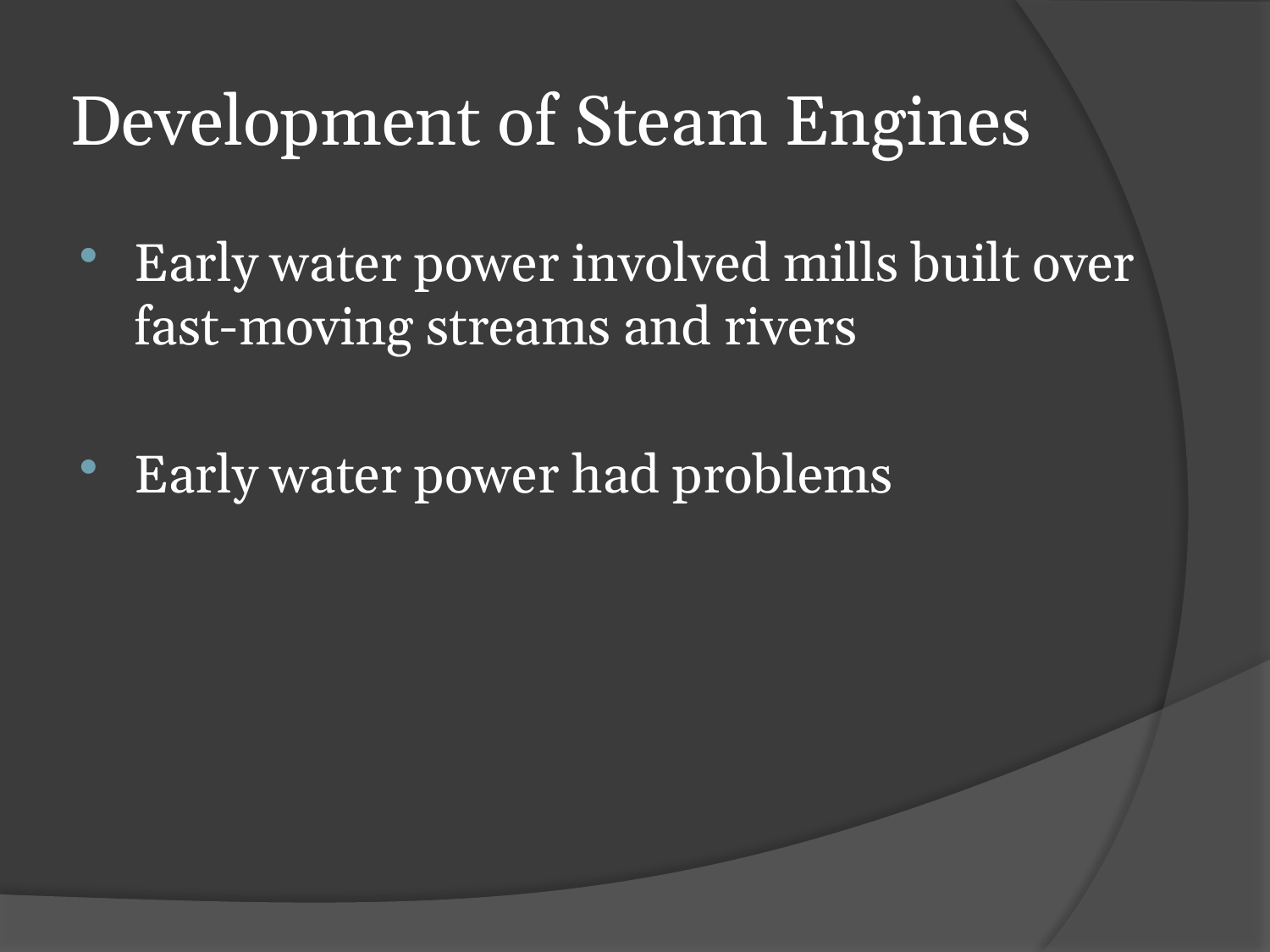

# Development of Steam Engines
Early water power involved mills built over fast-moving streams and rivers

Early water power had problems